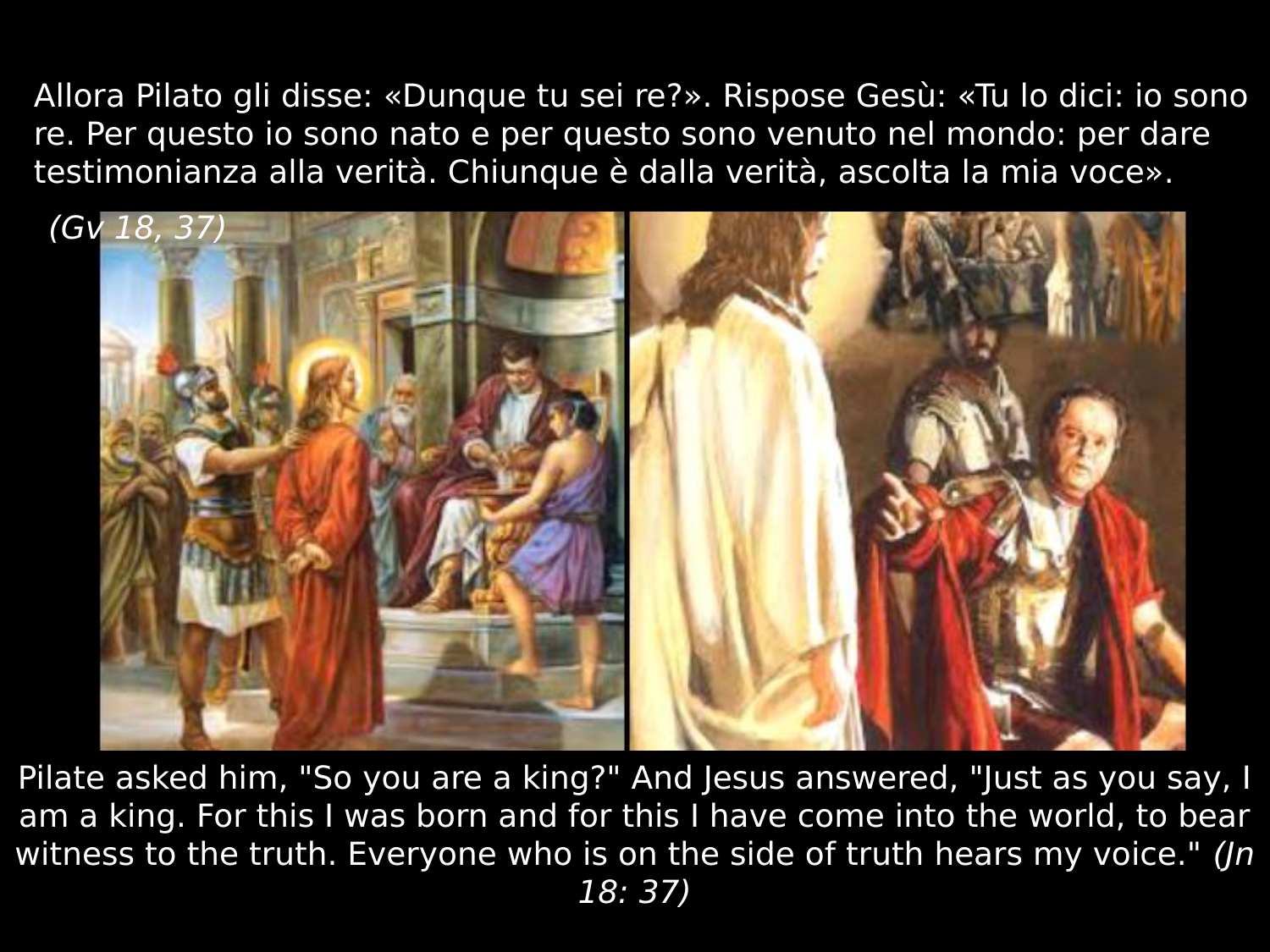

# Allora Pilato gli disse: «Dunque tu sei re?». Rispose Gesù: «Tu lo dici: io sono re. Per questo io sono nato e per questo sono venuto nel mondo: per dare testimonianza alla verità. Chiunque è dalla verità, ascolta la mia voce».
(Gv 18, 37)
Pilate asked him, "So you are a king?" And Jesus answered, "Just as you say, I am a king. For this I was born and for this I have come into the world, to bear witness to the truth. Everyone who is on the side of truth hears my voice." (Jn 18: 37)